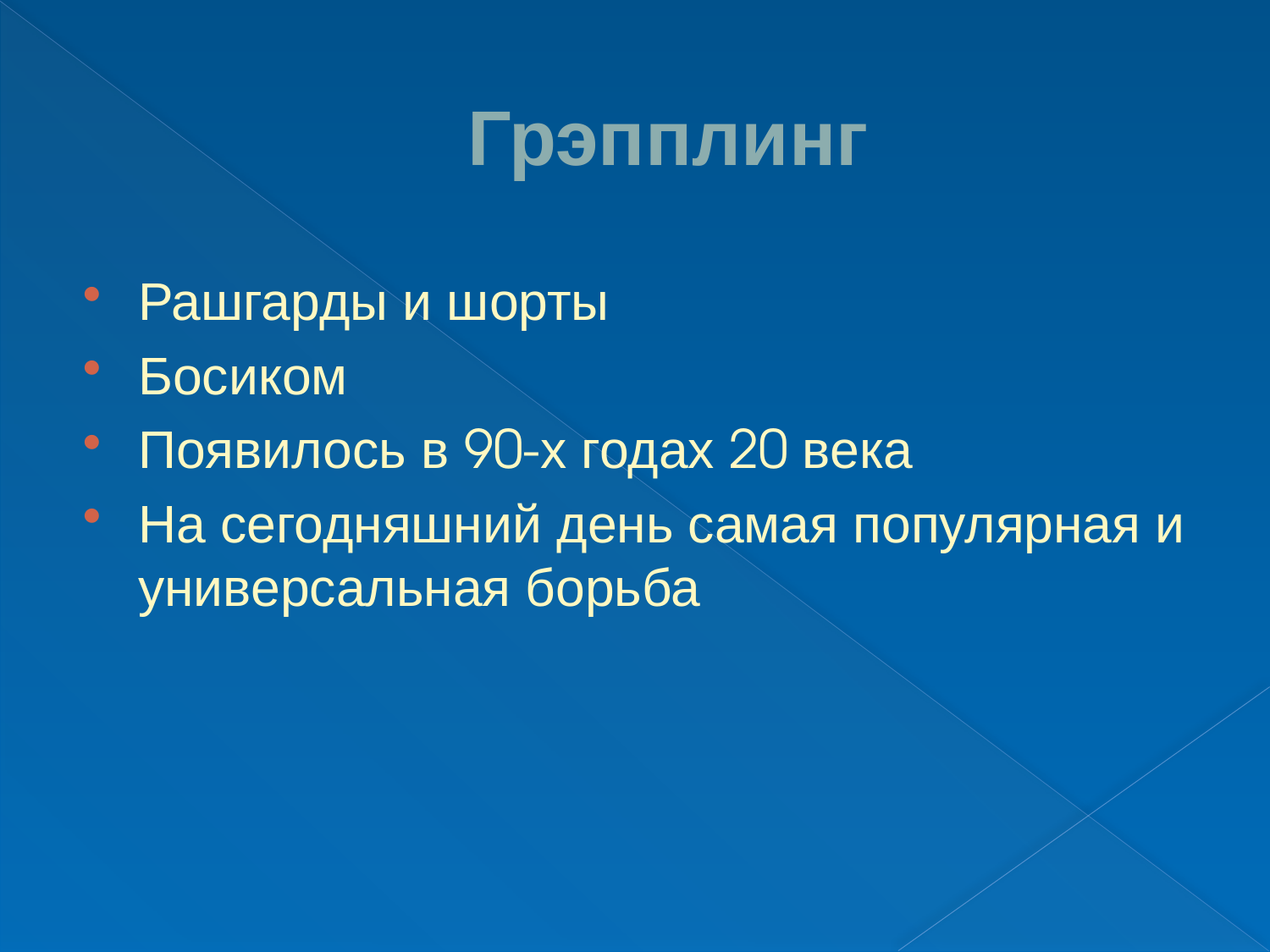

# Грэпплинг
Рашгарды и шорты
Босиком
Появилось в 90-х годах 20 века
На сегодняшний день самая популярная и универсальная борьба